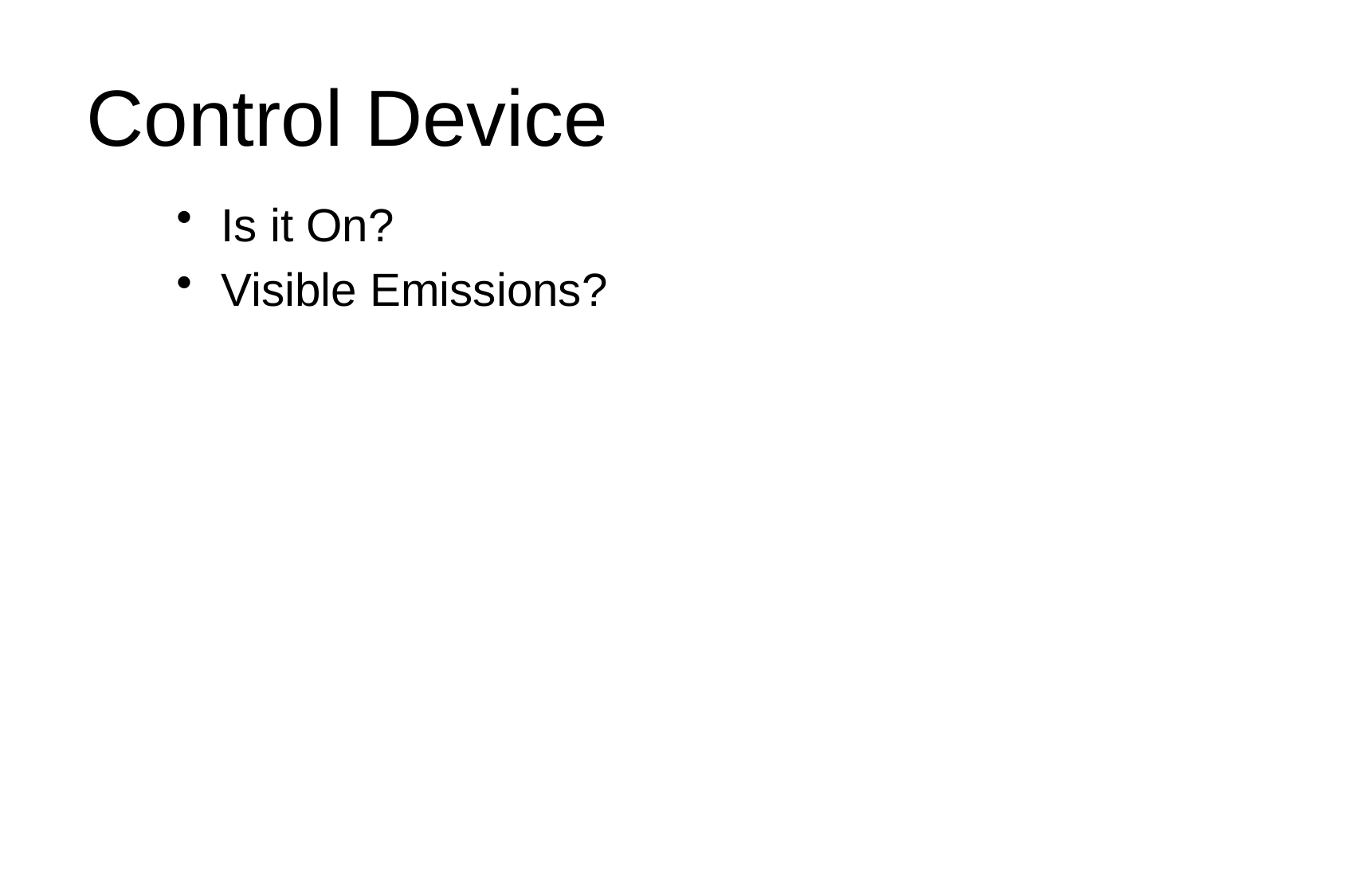

# Control Device
Is it On?
Visible Emissions?